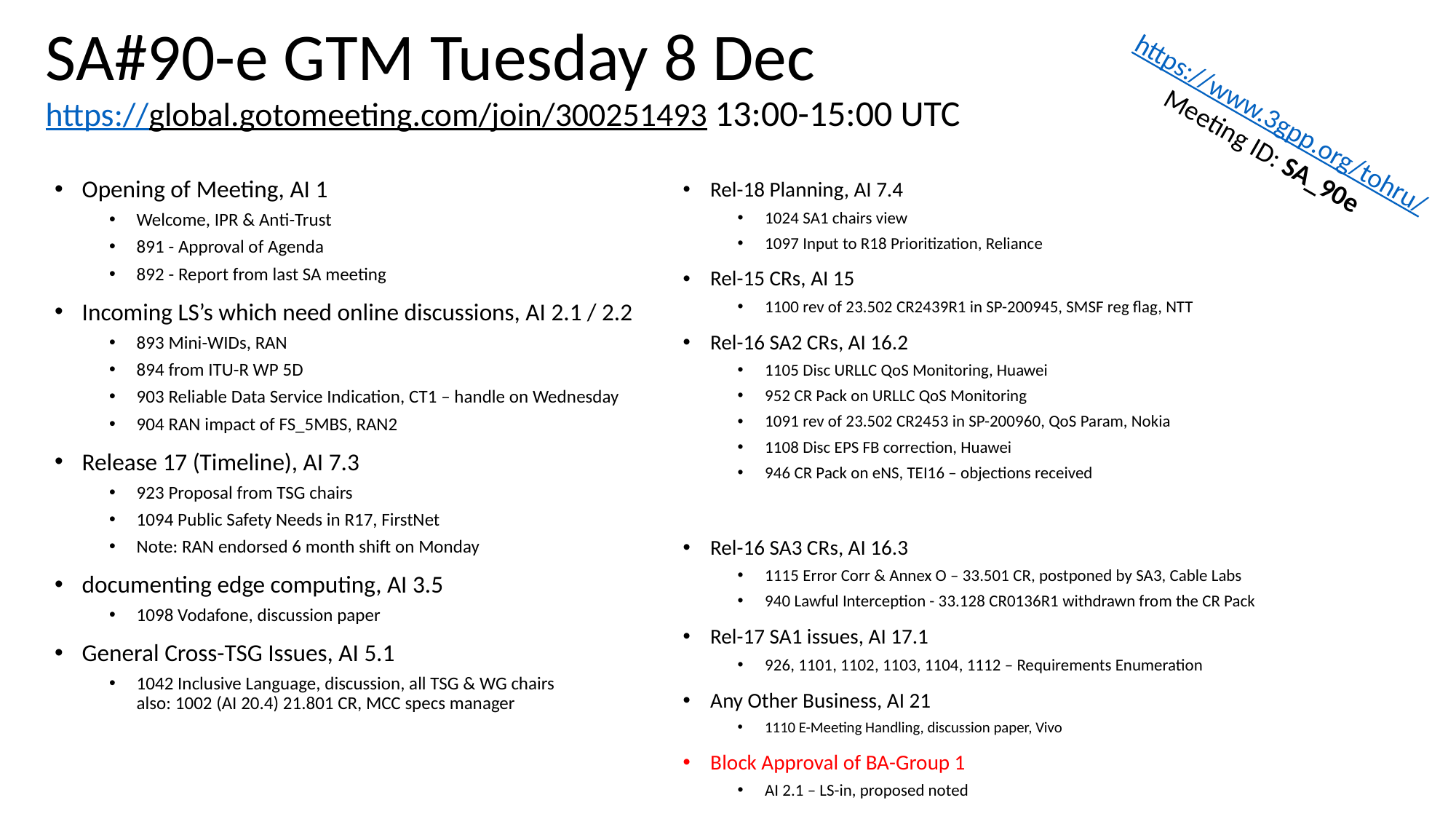

# SA#90-e GTM Tuesday 8 Dec https://global.gotomeeting.com/join/300251493 13:00-15:00 UTC
https://www.3gpp.org/tohru/
Meeting ID: SA_90e
Opening of Meeting, AI 1
Welcome, IPR & Anti-Trust
891 - Approval of Agenda
892 - Report from last SA meeting
Incoming LS’s which need online discussions, AI 2.1 / 2.2
893 Mini-WIDs, RAN
894 from ITU-R WP 5D
903 Reliable Data Service Indication, CT1 – handle on Wednesday
904 RAN impact of FS_5MBS, RAN2
Release 17 (Timeline), AI 7.3
923 Proposal from TSG chairs
1094 Public Safety Needs in R17, FirstNet
Note: RAN endorsed 6 month shift on Monday
documenting edge computing, AI 3.5
1098 Vodafone, discussion paper
General Cross-TSG Issues, AI 5.1
1042 Inclusive Language, discussion, all TSG & WG chairs
also: 1002 (AI 20.4) 21.801 CR, MCC specs manager

Rel-18 Planning, AI 7.4
1024 SA1 chairs view
1097 Input to R18 Prioritization, Reliance
Rel-15 CRs, AI 15
1100 rev of 23.502 CR2439R1 in SP-200945, SMSF reg flag, NTT
Rel-16 SA2 CRs, AI 16.2
1105 Disc URLLC QoS Monitoring, Huawei
952 CR Pack on URLLC QoS Monitoring
1091 rev of 23.502 CR2453 in SP-200960, QoS Param, Nokia
1108 Disc EPS FB correction, Huawei
946 CR Pack on eNS, TEI16 – objections received

Rel-16 SA3 CRs, AI 16.3
1115 Error Corr & Annex O – 33.501 CR, postponed by SA3, Cable Labs
940 Lawful Interception - 33.128 CR0136R1 withdrawn from the CR Pack
Rel-17 SA1 issues, AI 17.1
926, 1101, 1102, 1103, 1104, 1112 – Requirements Enumeration
Any Other Business, AI 21
1110 E-Meeting Handling, discussion paper, Vivo
Block Approval of BA-Group 1
AI 2.1 – LS-in, proposed noted